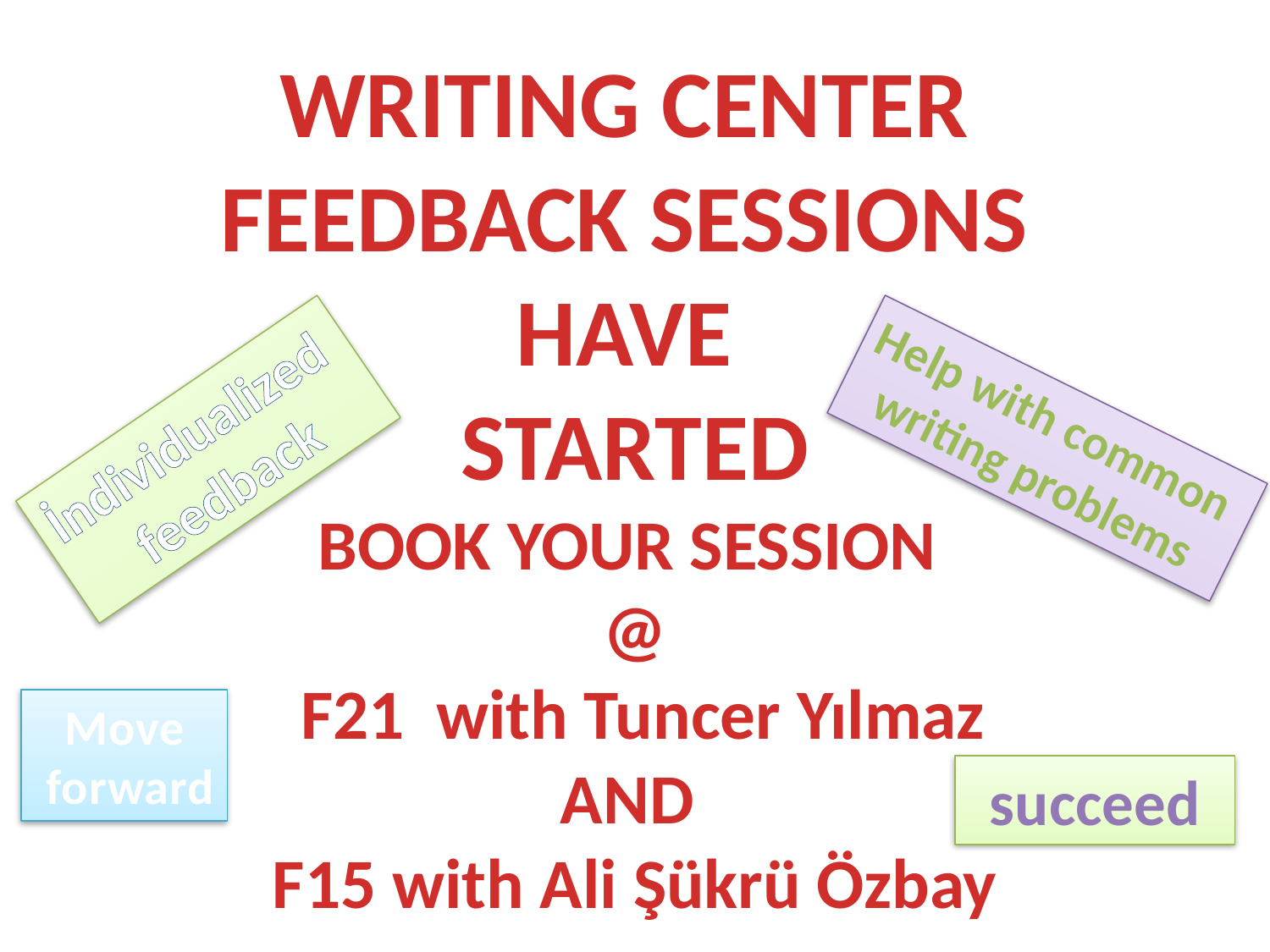

WRITING CENTER
FEEDBACK SESSIONS
HAVE
STARTED
BOOK YOUR SESSION
@
  F21  with Tuncer Yılmaz
AND
F15 with Ali Şükrü Özbay

Help with common
writing problems
İndividualized
feedback
Move
 forward
succeed